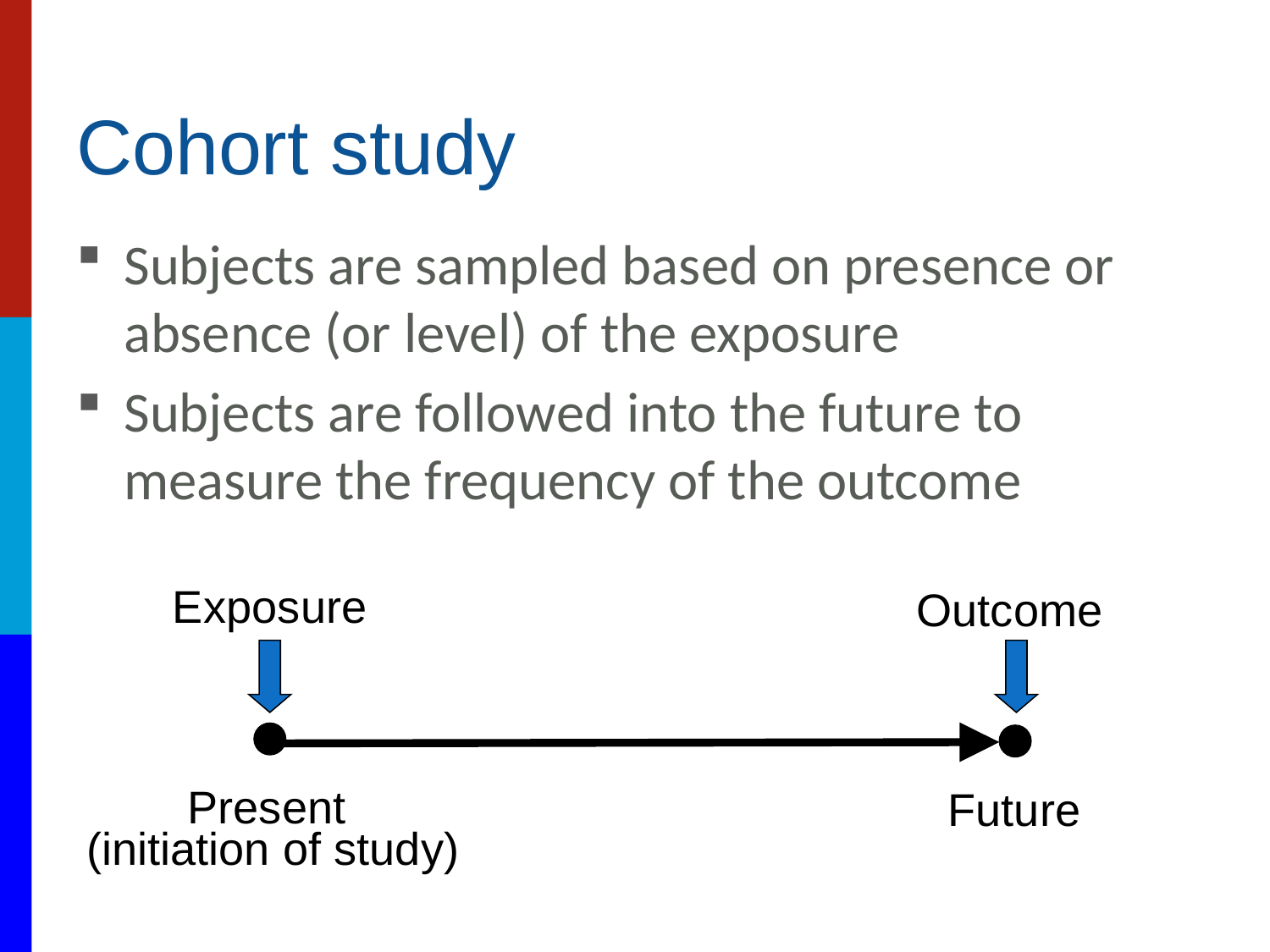

# Cohort study
Subjects are sampled based on presence or absence (or level) of the exposure
Subjects are followed into the future to measure the frequency of the outcome
Exposure
Outcome

Future
Present
(initiation of study)